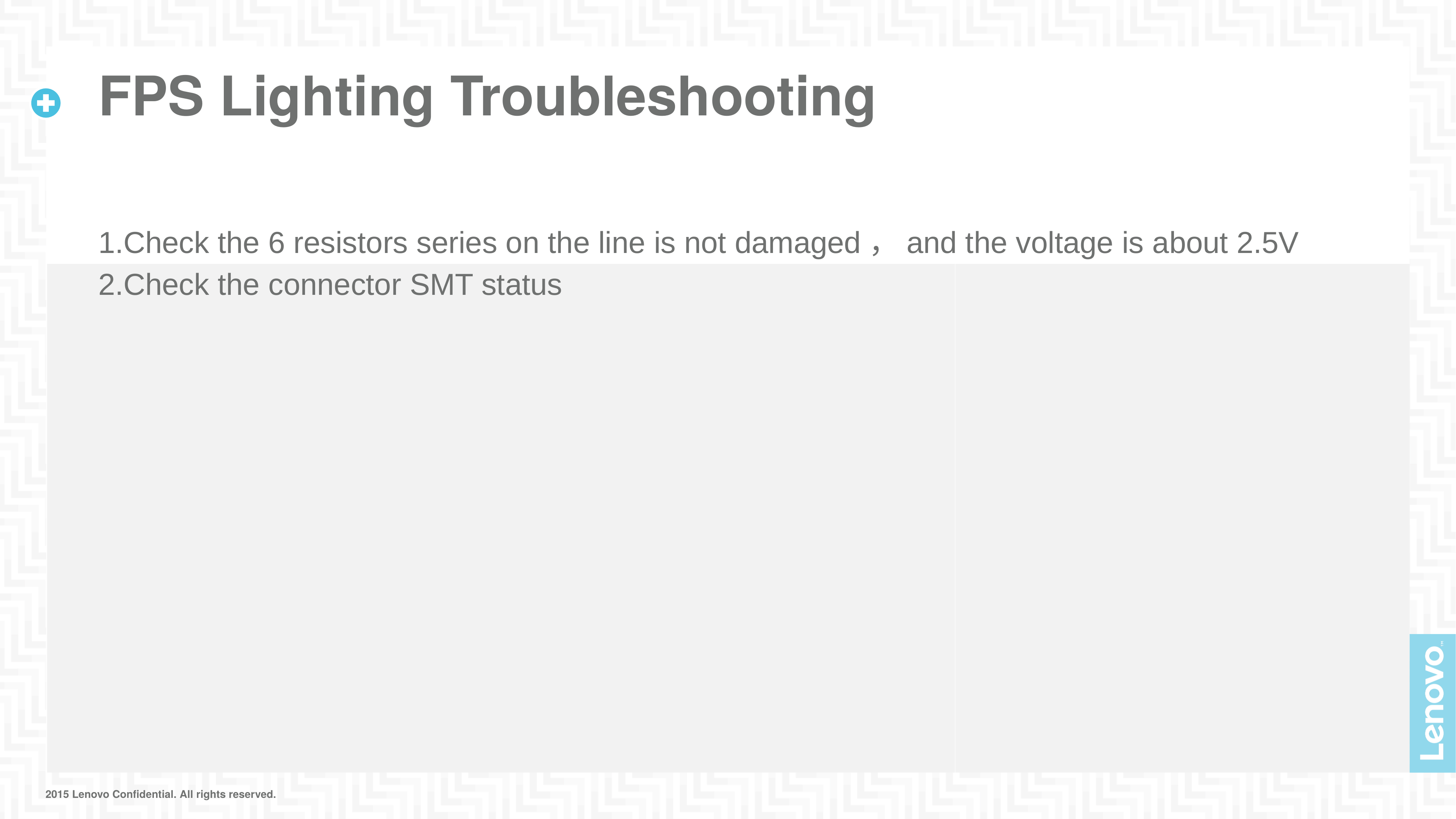

# FPS Lighting Troubleshooting

1.Check the 6 resistors series on the line is not damaged，and the voltage is about 2.5V
2.Check the connector SMT status